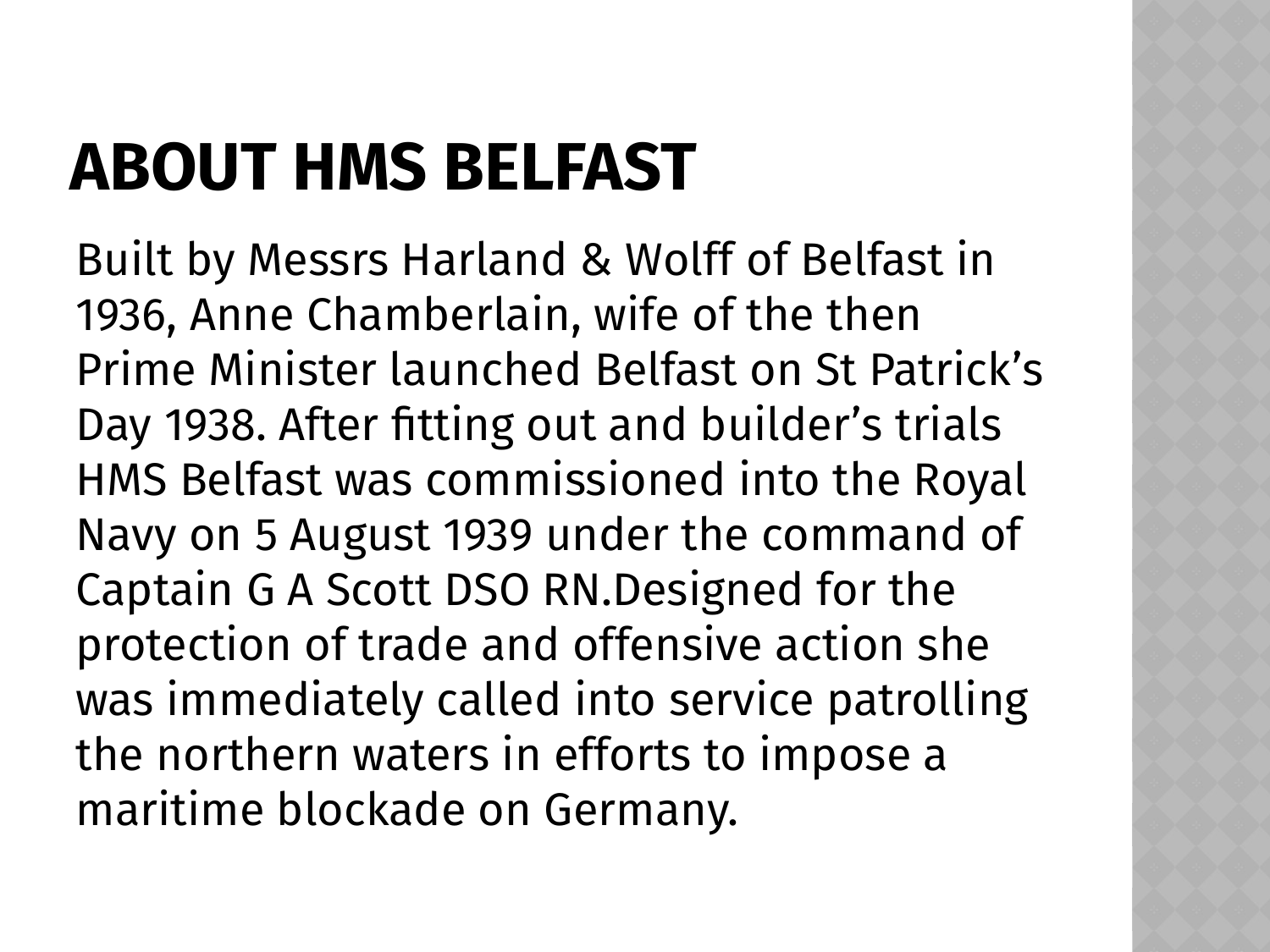

# About HMS Belfast
Built by Messrs Harland & Wolff of Belfast in 1936, Anne Chamberlain, wife of the then Prime Minister launched Belfast on St Patrick’s Day 1938. After fitting out and builder’s trials HMS Belfast was commissioned into the Royal Navy on 5 August 1939 under the command of Captain G A Scott DSO RN.Designed for the protection of trade and offensive action she was immediately called into service patrolling the northern waters in efforts to impose a maritime blockade on Germany.